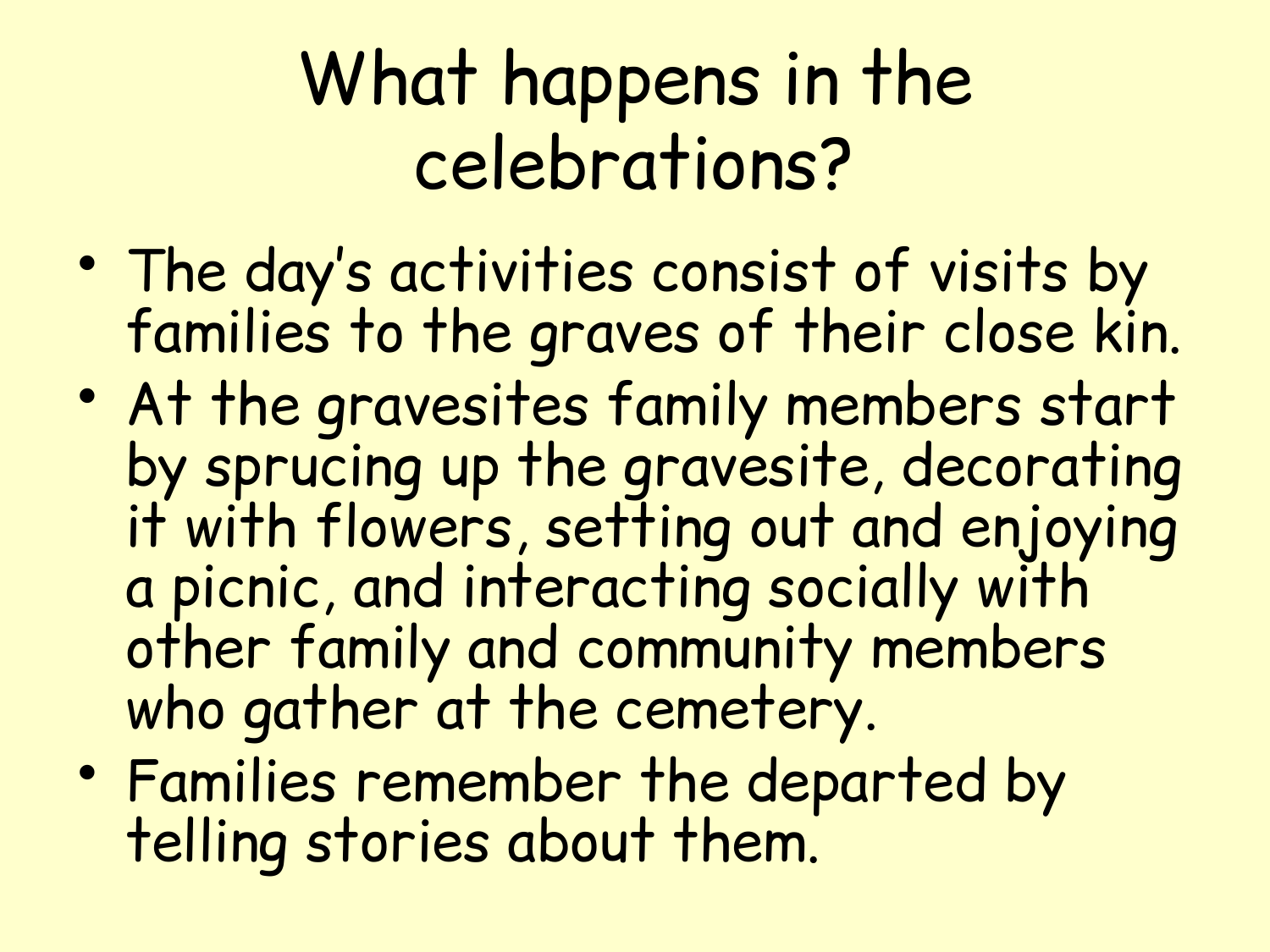

# What happens in the celebrations?
The day’s activities consist of visits by families to the graves of their close kin.
At the gravesites family members start by sprucing up the gravesite, decorating it with flowers, setting out and enjoying a picnic, and interacting socially with other family and community members who gather at the cemetery.
Families remember the departed by telling stories about them.